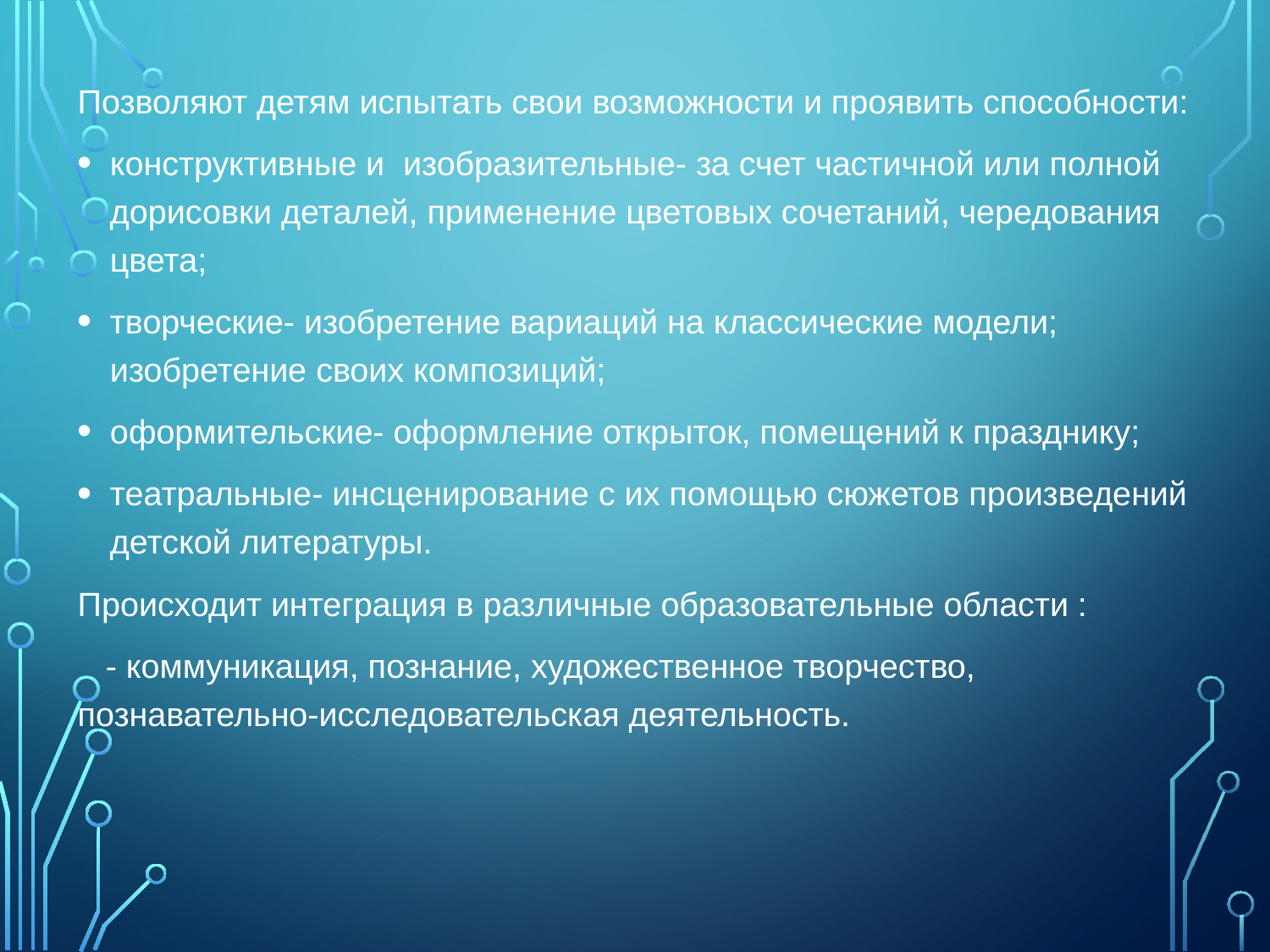

Позволяют детям испытать свои возможности и проявить способности:
конструктивные и  изобразительные- за счет частичной или полной дорисовки деталей, применение цветовых сочетаний, чередования цвета;
творческие- изобретение вариаций на классические модели; изобретение своих композиций;
оформительские- оформление открыток, помещений к празднику;
театральные- инсценирование с их помощью сюжетов произведений детской литературы.
Происходит интеграция в различные образовательные области :
   - коммуникация, познание, художественное творчество, познавательно-исследовательская деятельность.